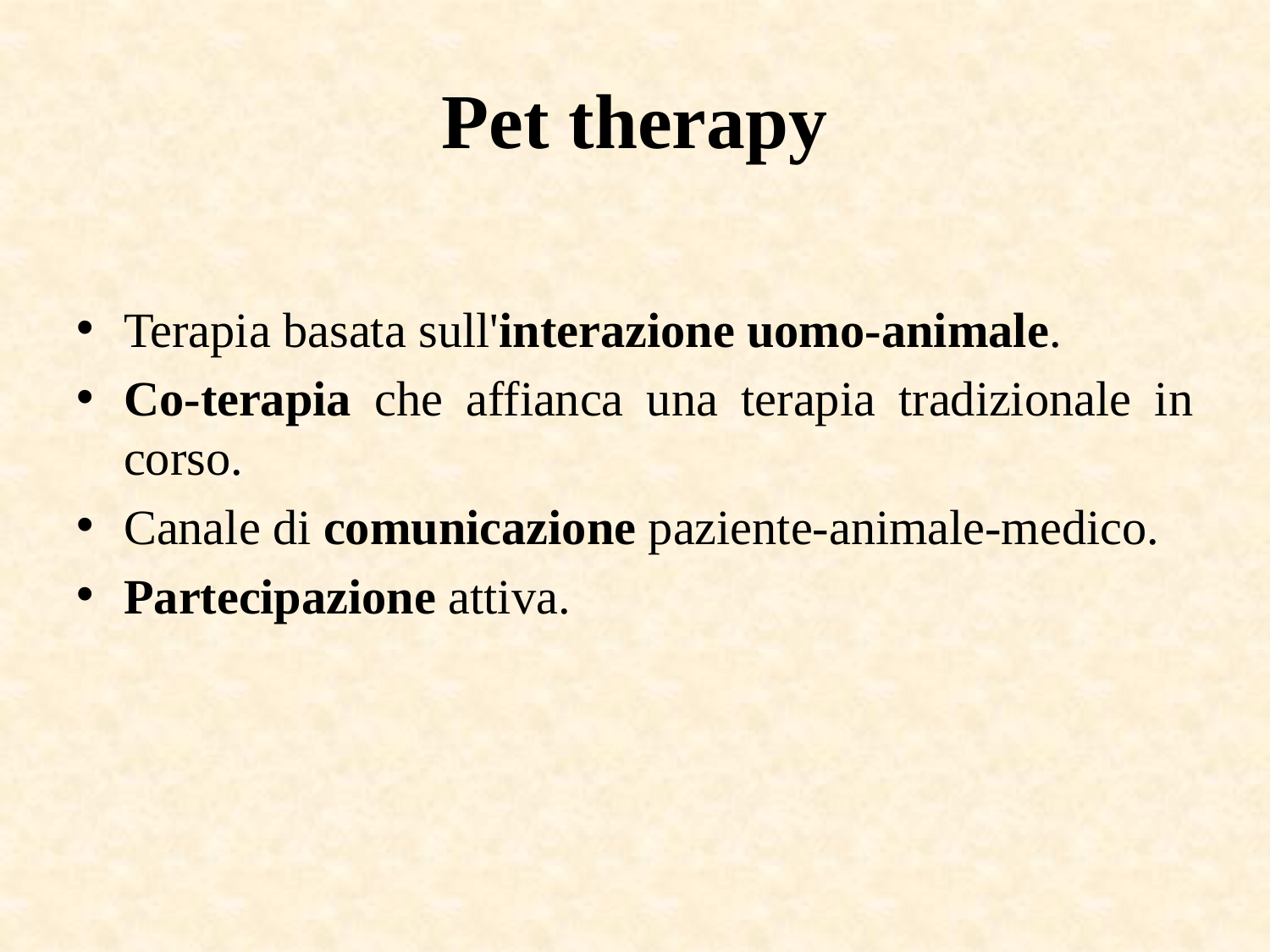

# Pet therapy

Terapia basata sull'interazione uomo-animale.
Co-terapia che affianca una terapia tradizionale in corso.
Canale di comunicazione paziente-animale-medico.
Partecipazione attiva.